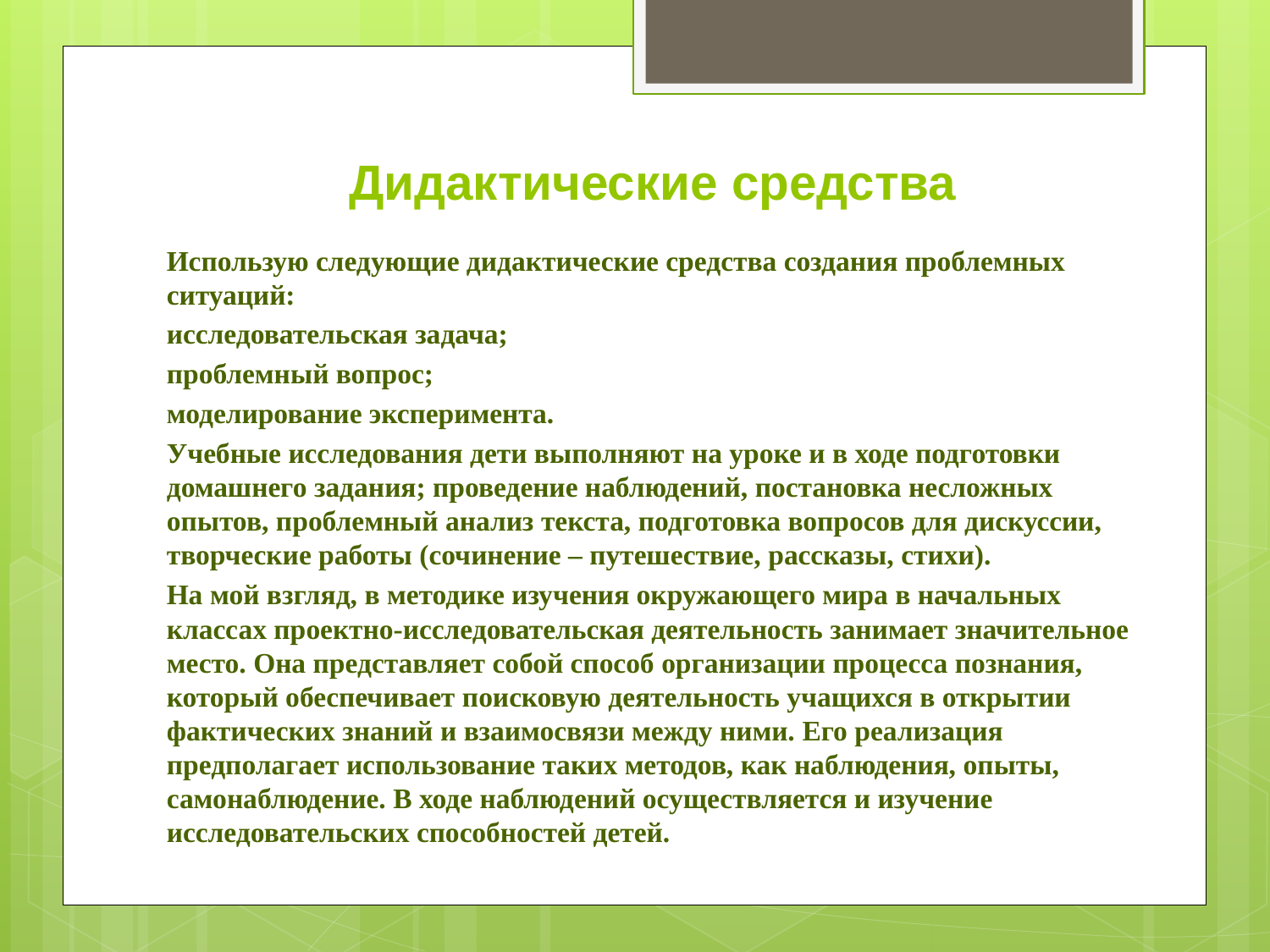

# Дидактические средства
Использую следующие дидактические средства создания проблемных ситуаций:
исследовательская задача;
проблемный вопрос;
моделирование эксперимента.
Учебные исследования дети выполняют на уроке и в ходе подготовки домашнего задания; проведение наблюдений, постановка несложных опытов, проблемный анализ текста, подготовка вопросов для дискуссии, творческие работы (сочинение – путешествие, рассказы, стихи).
На мой взгляд, в методике изучения окружающего мира в начальных классах проектно-исследовательская деятельность занимает значительное место. Она представляет собой способ организации процесса познания, который обеспечивает поисковую деятельность учащихся в открытии фактических знаний и взаимосвязи между ними. Его реализация предполагает использование таких методов, как наблюдения, опыты, самонаблюдение. В ходе наблюдений осуществляется и изучение исследовательских способностей детей.